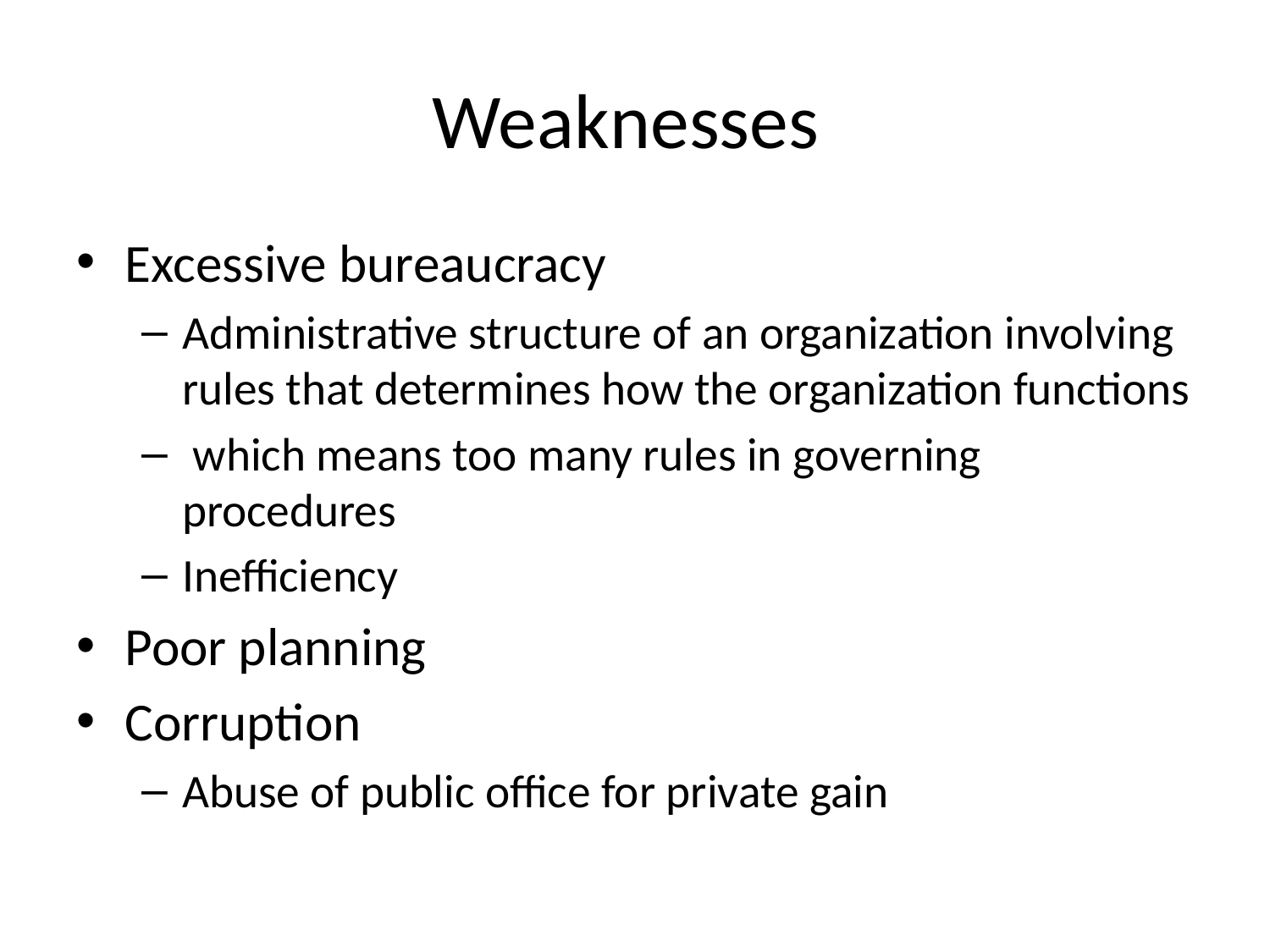

# Weaknesses
Excessive bureaucracy
Administrative structure of an organization involving rules that determines how the organization functions
 which means too many rules in governing procedures
Inefficiency
Poor planning
Corruption
Abuse of public office for private gain